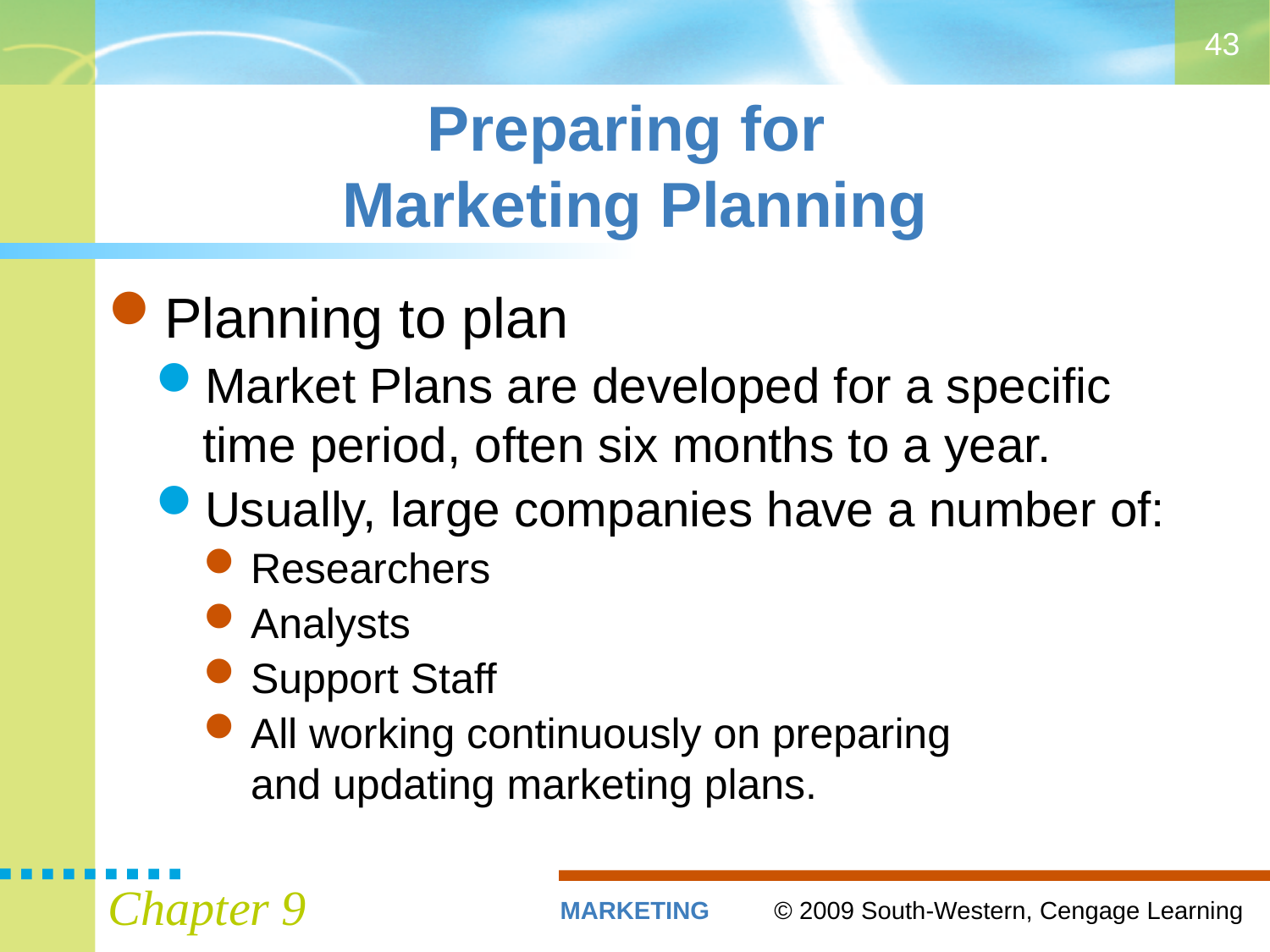

43
# Preparing for Marketing Planning
Planning to plan
Market Plans are developed for a specific time period, often six months to a year.
Usually, large companies have a number of:
Researchers
Analysts
Support Staff
All working continuously on preparing
and updating marketing plans.
Chapter 9